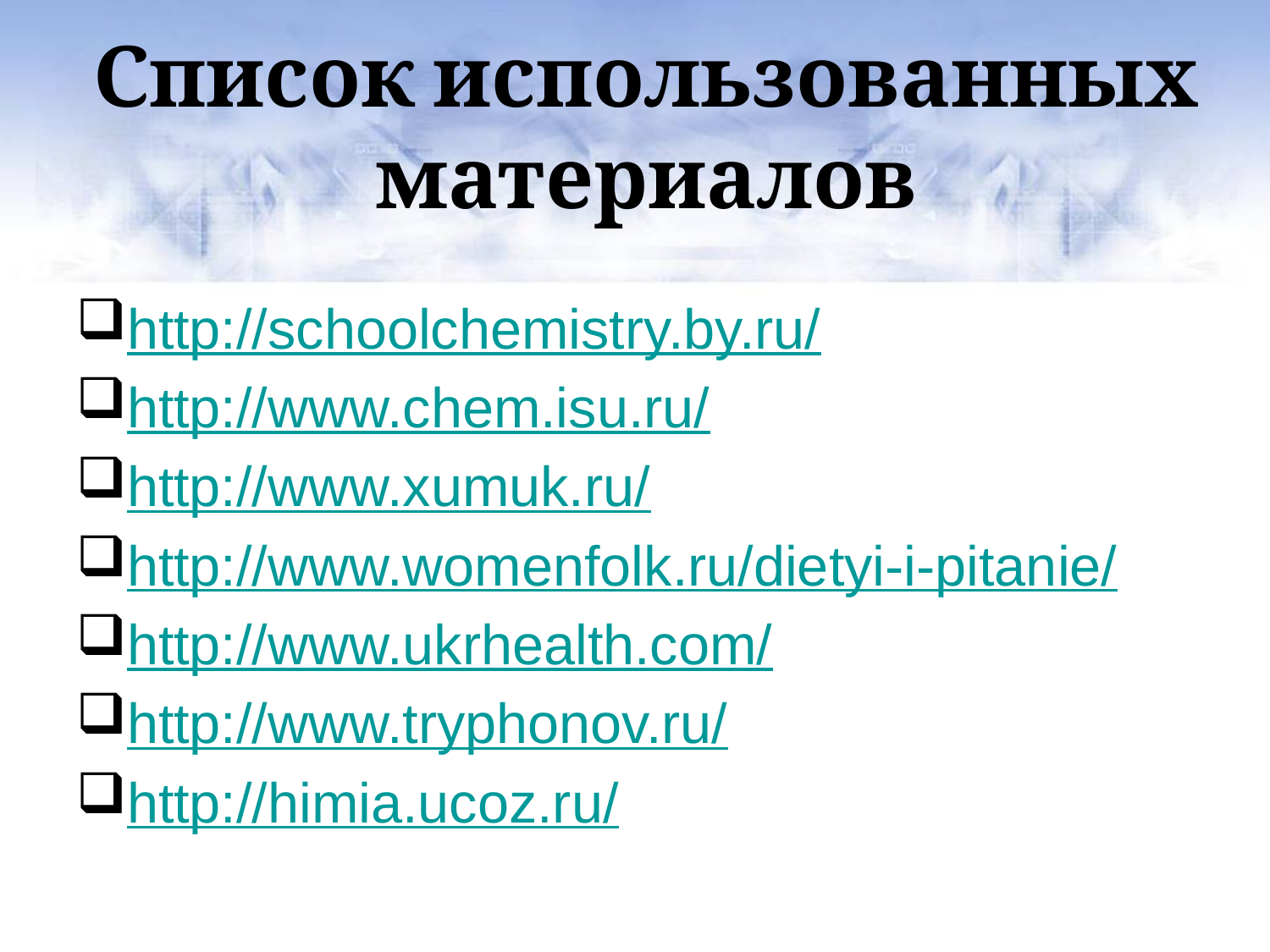

# Список использованных материалов
http://schoolchemistry.by.ru/
http://www.chem.isu.ru/
http://www.xumuk.ru/
http://www.womenfolk.ru/dietyi-i-pitanie/
http://www.ukrhealth.com/
http://www.tryphonov.ru/
http://himia.ucoz.ru/